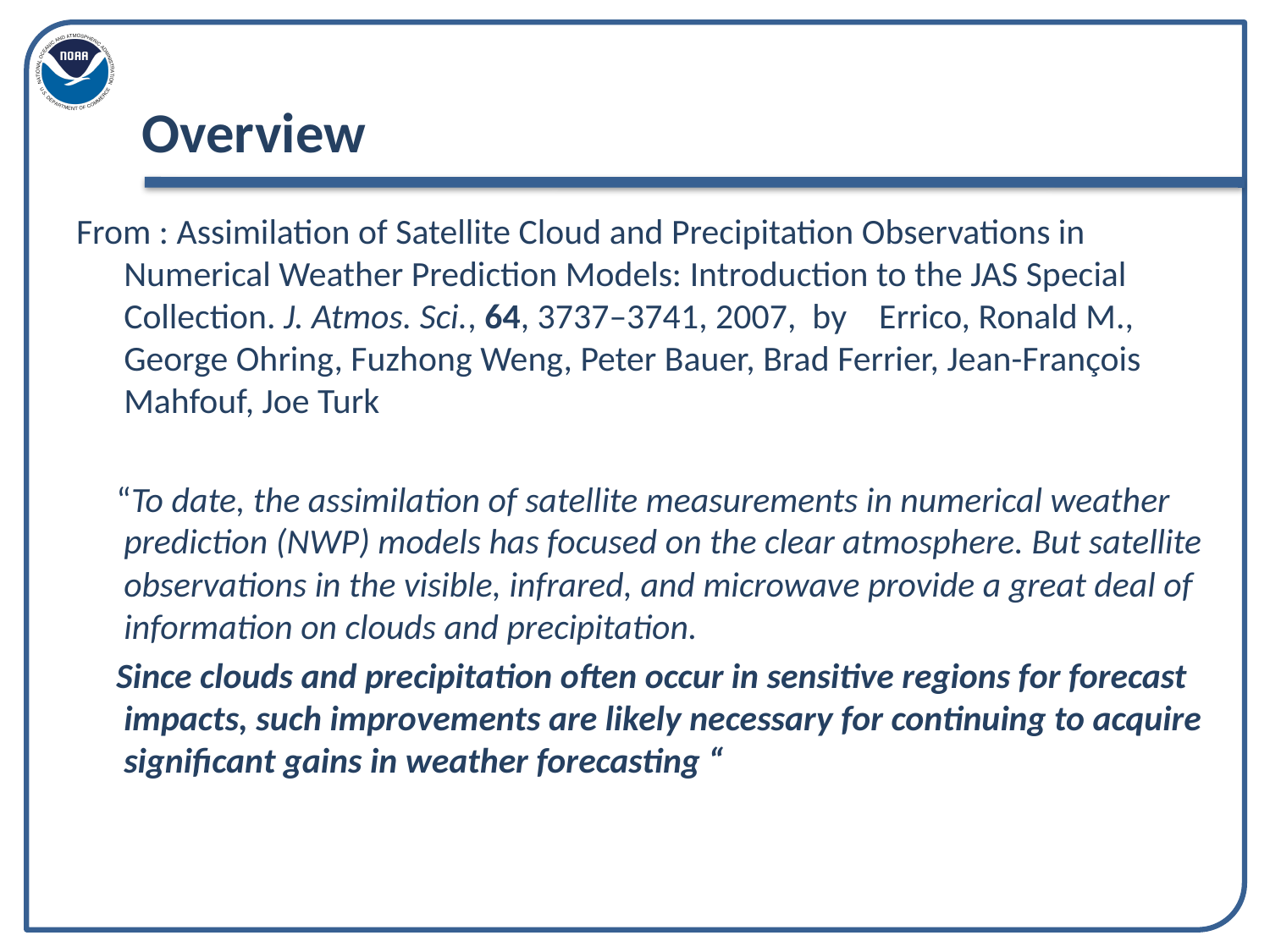

# Overview
From : Assimilation of Satellite Cloud and Precipitation Observations in Numerical Weather Prediction Models: Introduction to the JAS Special Collection. J. Atmos. Sci., 64, 3737–3741, 2007,  by    Errico, Ronald M., George Ohring, Fuzhong Weng, Peter Bauer, Brad Ferrier, Jean-François Mahfouf, Joe Turk

     “To date, the assimilation of satellite measurements in numerical weather prediction (NWP) models has focused on the clear atmosphere. But satellite observations in the visible, infrared, and microwave provide a great deal of information on clouds and precipitation.
     Since clouds and precipitation often occur in sensitive regions for forecast impacts, such improvements are likely necessary for continuing to acquire significant gains in weather forecasting “